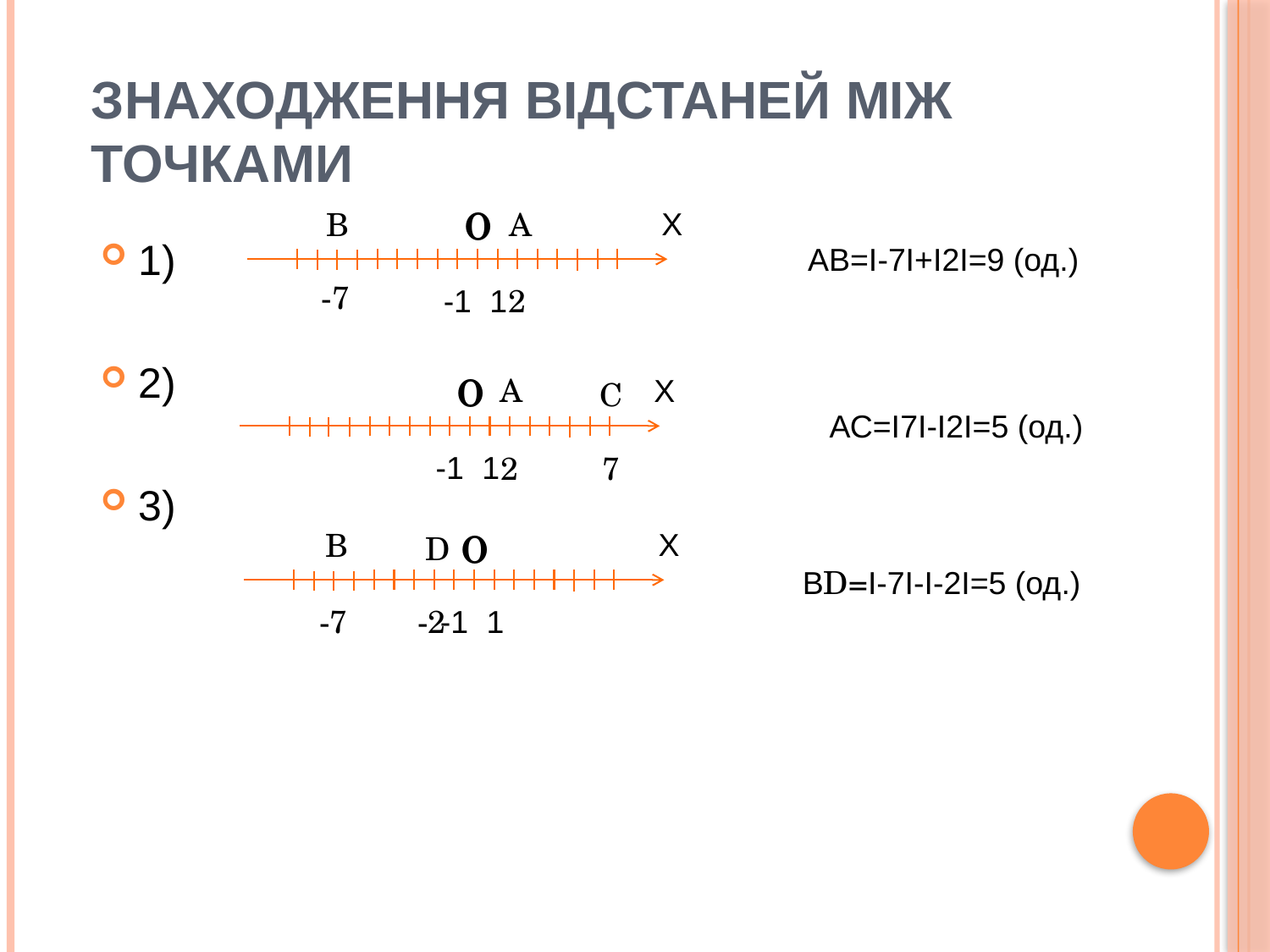

# Знаходження відстаней між точками
o
Х
B
A
1)

2)

3)

АВ=І-7І+І2І=9 (од.)
-7
-1
1
2
o
A
Х
C
АС=І7І-І2І=5 (од.)
-1
1
2
7
o
Х
B
D
ВD=І-7І-І-2І=5 (од.)
-7
-2
-1
1